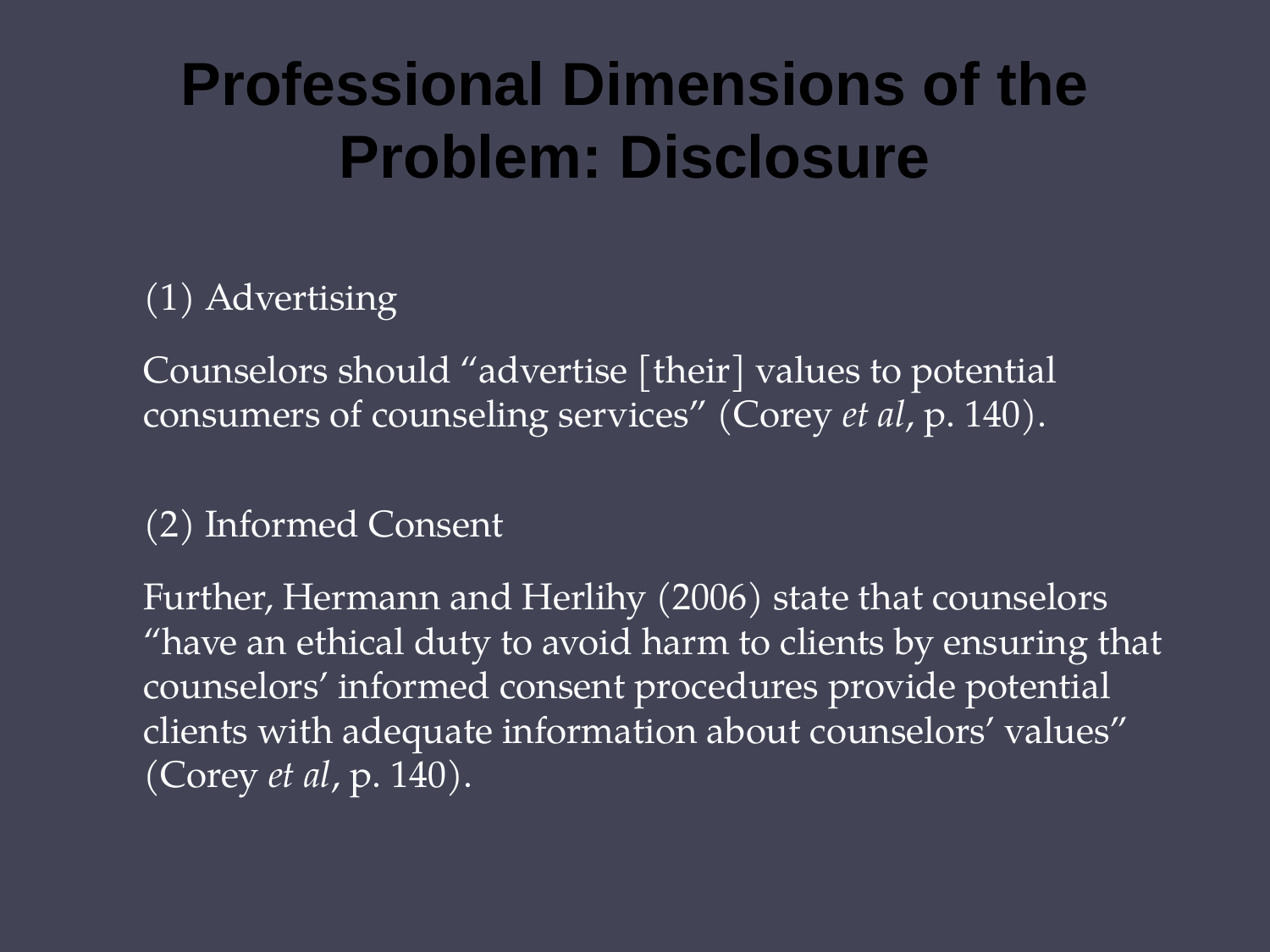

# Professional Dimensions of the Problem: Disclosure
(1) Advertising
	Counselors should “advertise [their] values to potential consumers of counseling services” (Corey et al, p. 140).
(2) Informed Consent
	Further, Hermann and Herlihy (2006) state that counselors “have an ethical duty to avoid harm to clients by ensuring that counselors’ informed consent procedures provide potential clients with adequate information about counselors’ values” (Corey et al, p. 140).